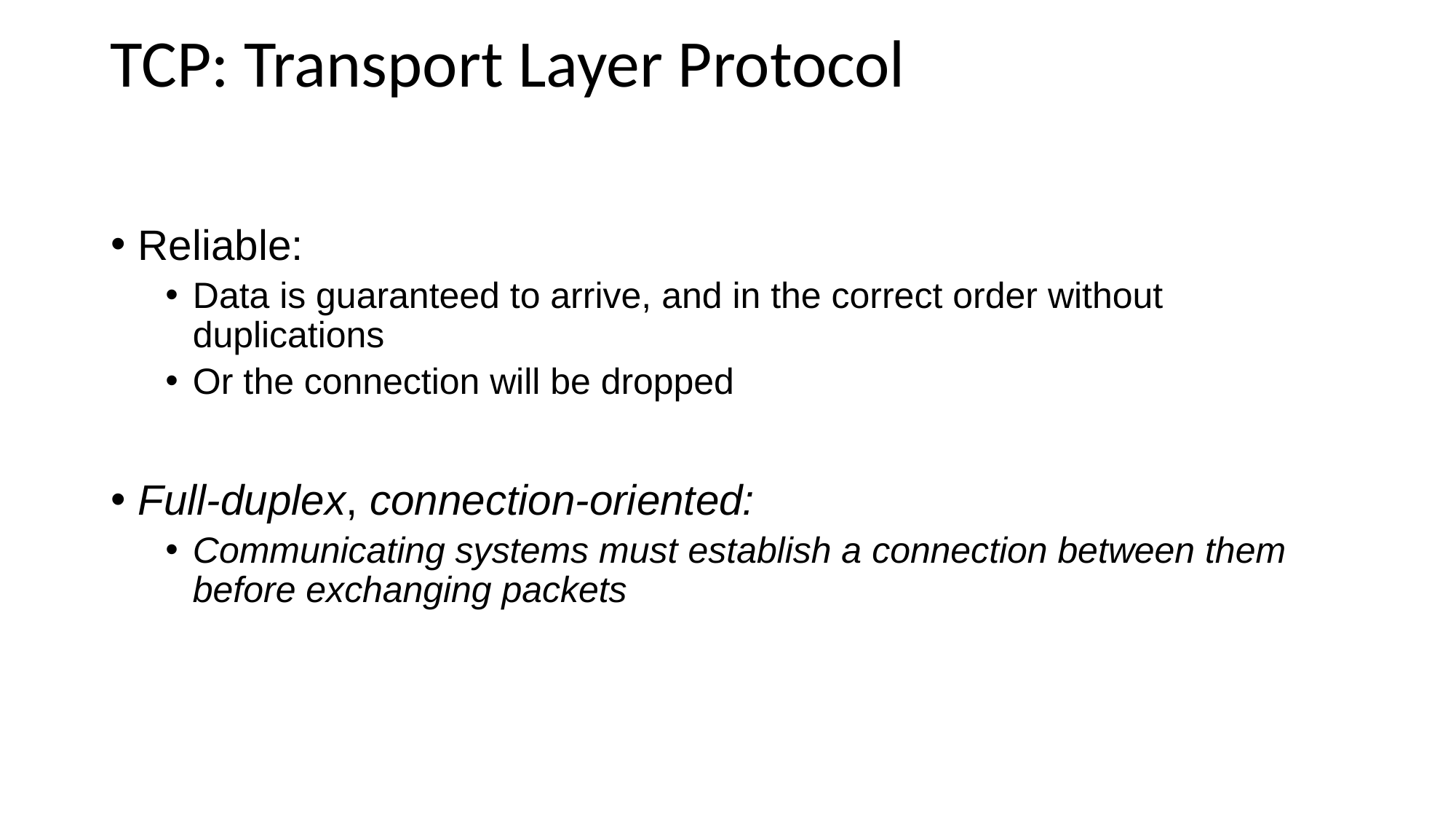

# TCP: Transport Layer Protocol
Reliable:
Data is guaranteed to arrive, and in the correct order without duplications
Or the connection will be dropped

Full-duplex, connection-oriented:
Communicating systems must establish a connection between them before exchanging packets